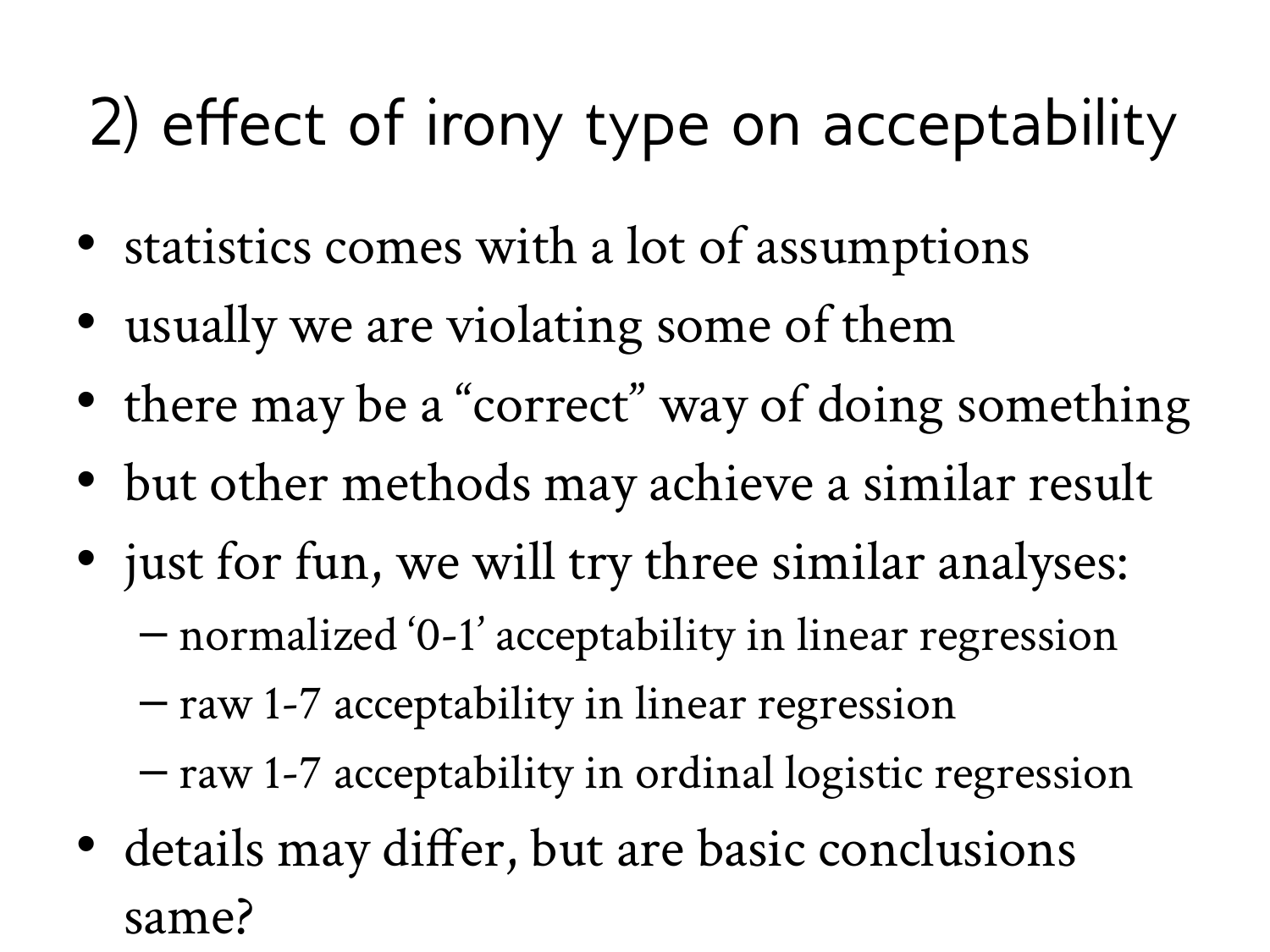

# 2) effect of irony type on acceptability
statistics comes with a lot of assumptions
usually we are violating some of them
there may be a “correct” way of doing something
but other methods may achieve a similar result
just for fun, we will try three similar analyses:
normalized ‘0-1’ acceptability in linear regression
raw 1-7 acceptability in linear regression
raw 1-7 acceptability in ordinal logistic regression
details may differ, but are basic conclusions same?